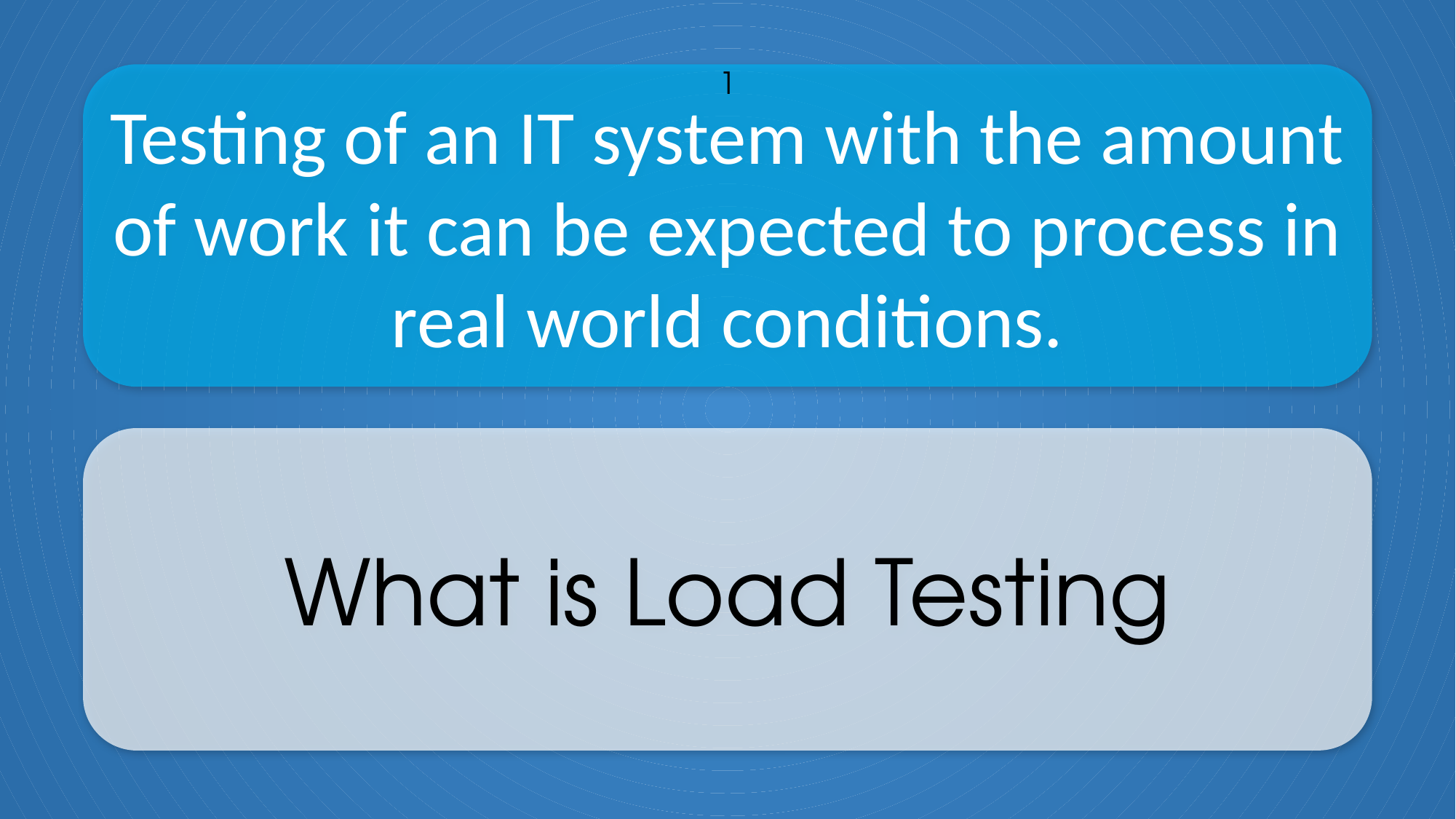

Testing of an IT system with the amount of work it can be expected to process in real world conditions.
1
What is Load Testing